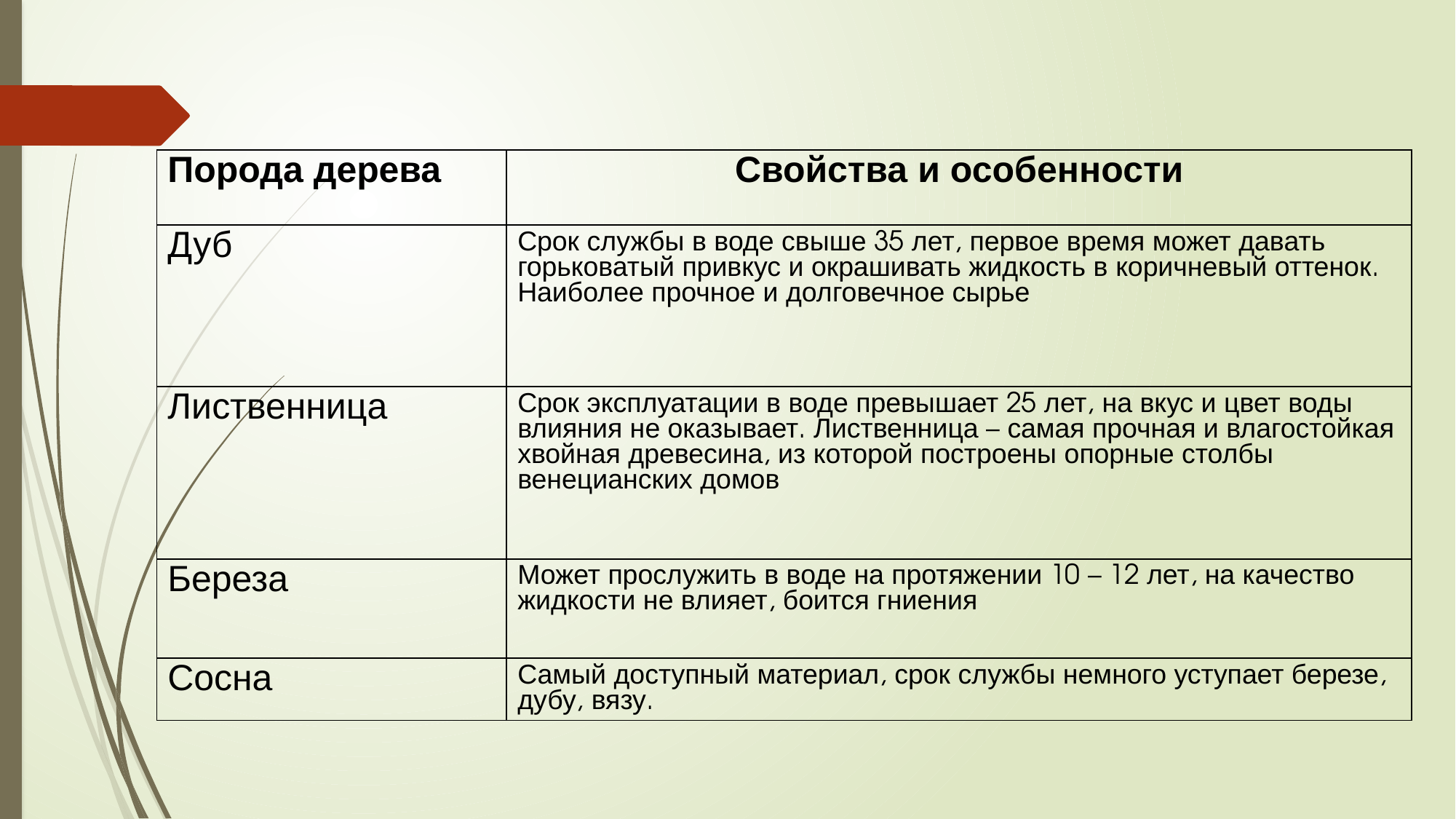

| Порода дерева | Свойства и особенности |
| --- | --- |
| Дуб | Срок службы в воде свыше 35 лет, первое время может давать горьковатый привкус и окрашивать жидкость в коричневый оттенок. Наиболее прочное и долговечное сырье |
| Лиственница | Срок эксплуатации в воде превышает 25 лет, на вкус и цвет воды влияния не оказывает. Лиственница – самая прочная и влагостойкая хвойная древесина, из которой построены опорные столбы венецианских домов |
| Береза | Может прослужить в воде на протяжении 10 – 12 лет, на качество жидкости не влияет, боится гниения |
| Сосна | Самый доступный материал, срок службы немного уступает березе, дубу, вязу. |